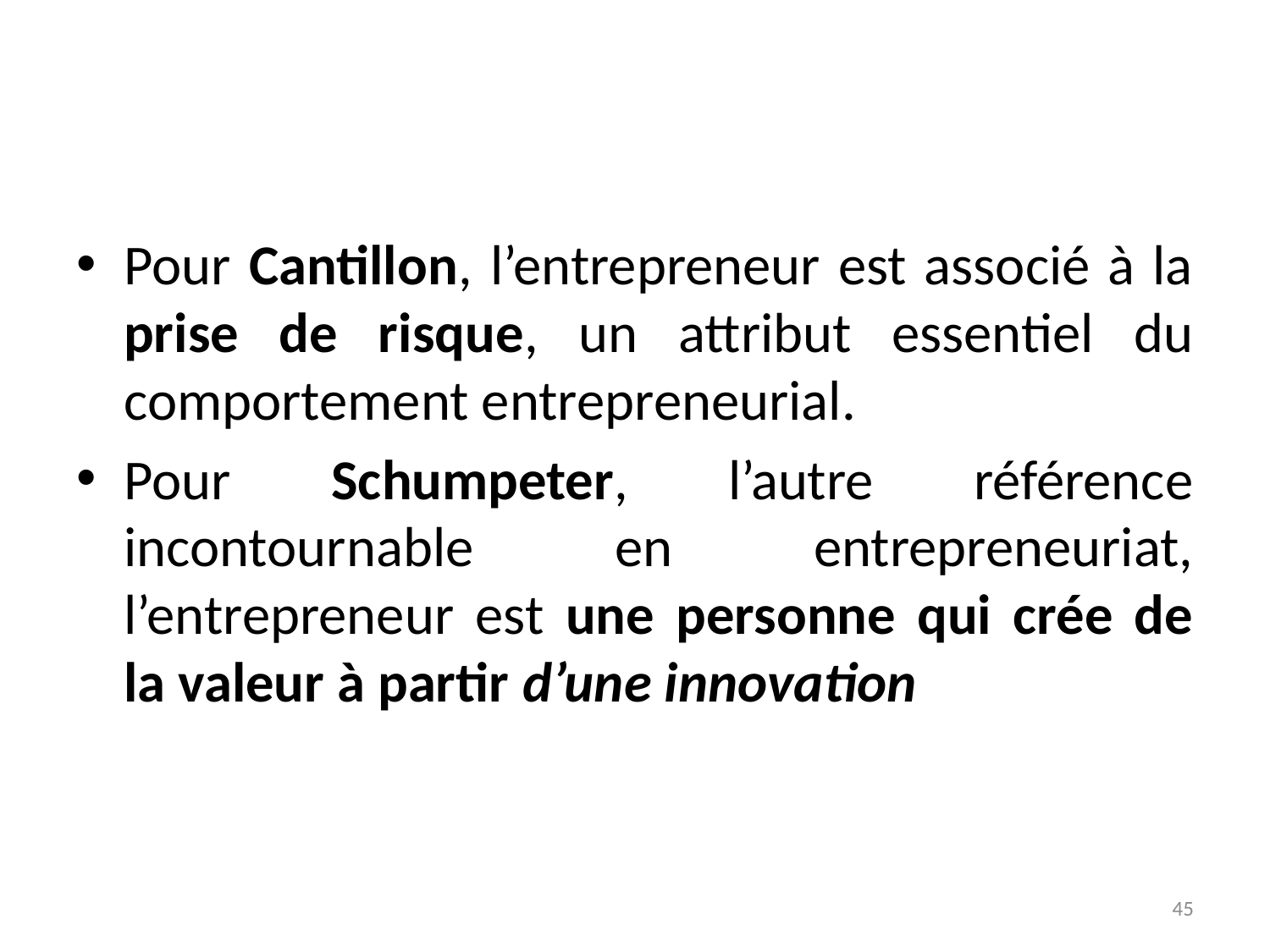

#
Pour Cantillon, l’entrepreneur est associé à la prise de risque, un attribut essentiel du comportement entrepreneurial.
Pour Schumpeter, l’autre référence incontournable en entrepreneuriat, l’entrepreneur est une personne qui crée de la valeur à partir d’une innovation

45